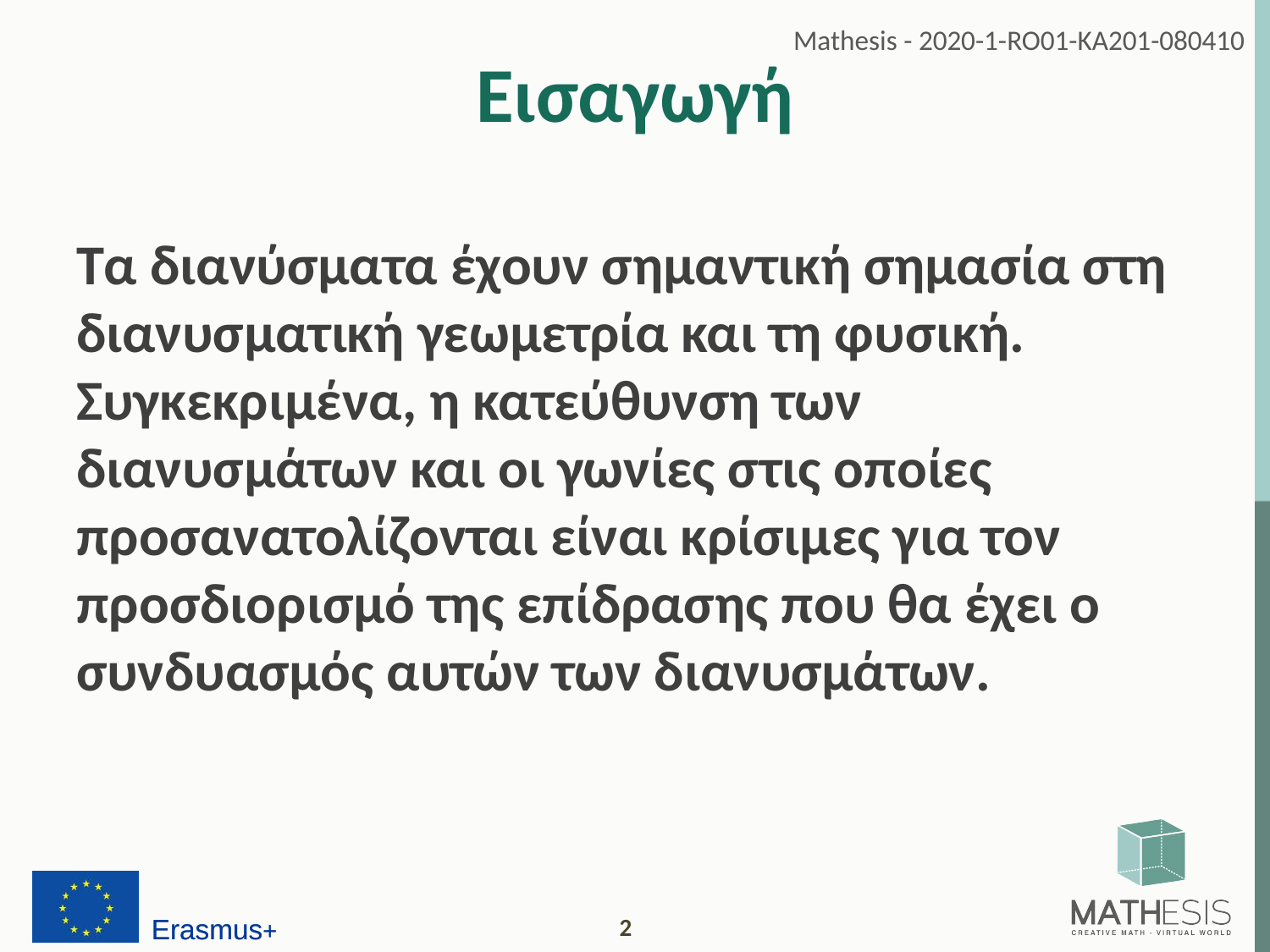

# Εισαγωγή
Τα διανύσματα έχουν σημαντική σημασία στη διανυσματική γεωμετρία και τη φυσική. Συγκεκριμένα, η κατεύθυνση των διανυσμάτων και οι γωνίες στις οποίες προσανατολίζονται είναι κρίσιμες για τον προσδιορισμό της επίδρασης που θα έχει ο συνδυασμός αυτών των διανυσμάτων.